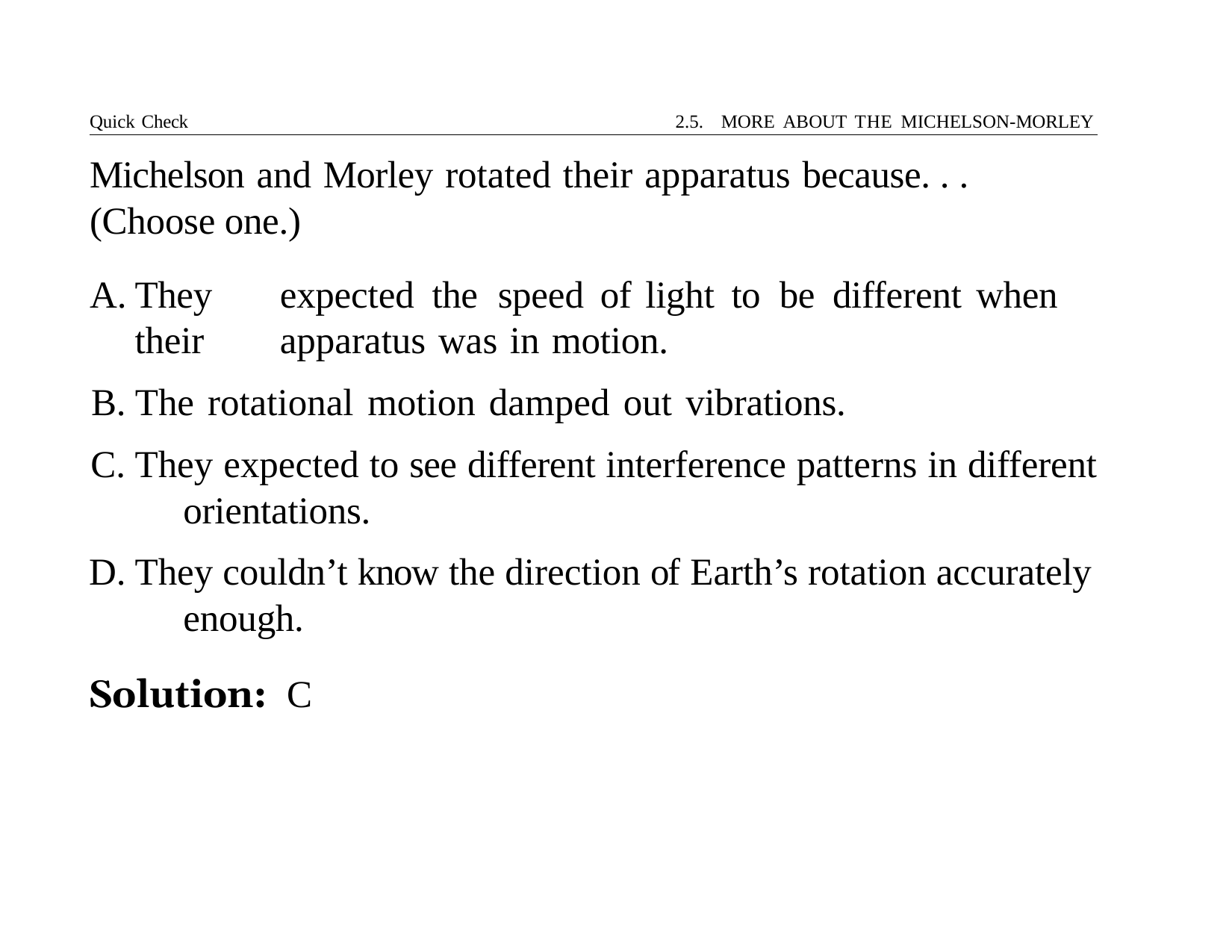

Quick Check	2.5.  MORE ABOUT THE MICHELSON-MORLEY

# Michelson and Morley rotated their apparatus because. . . (Choose one.)
They	expected	the	speed	of	light	to	be	different	when	their 	apparatus was in motion.
The rotational motion damped out vibrations.
They expected to see different interference patterns in different 	orientations.
They couldn’t know the direction of Earth’s rotation accurately 	enough.
Solution:	C